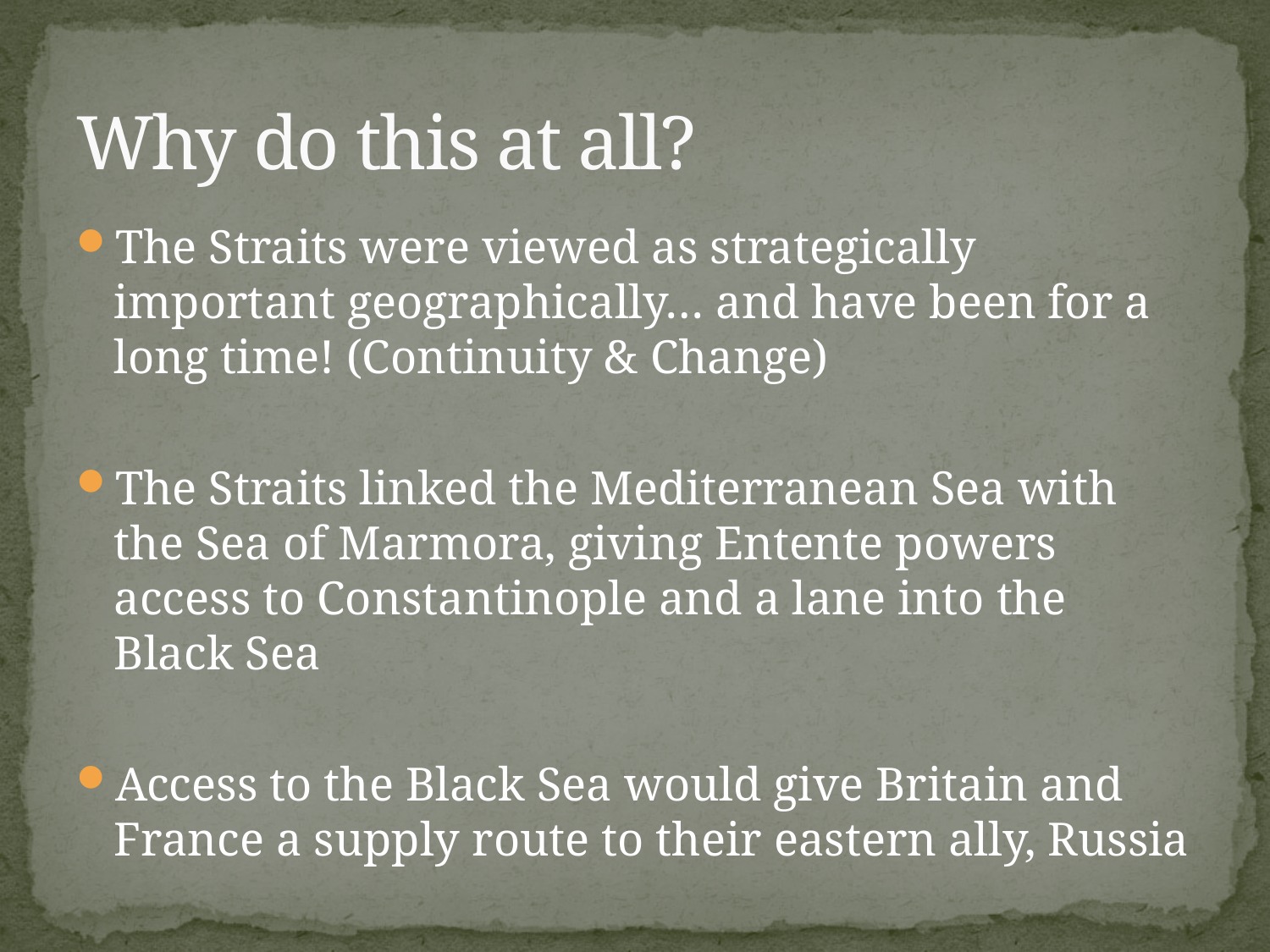

# Why do this at all?
The Straits were viewed as strategically important geographically… and have been for a long time! (Continuity & Change)

The Straits linked the Mediterranean Sea with the Sea of Marmora, giving Entente powers access to Constantinople and a lane into the Black Sea

Access to the Black Sea would give Britain and France a supply route to their eastern ally, Russia